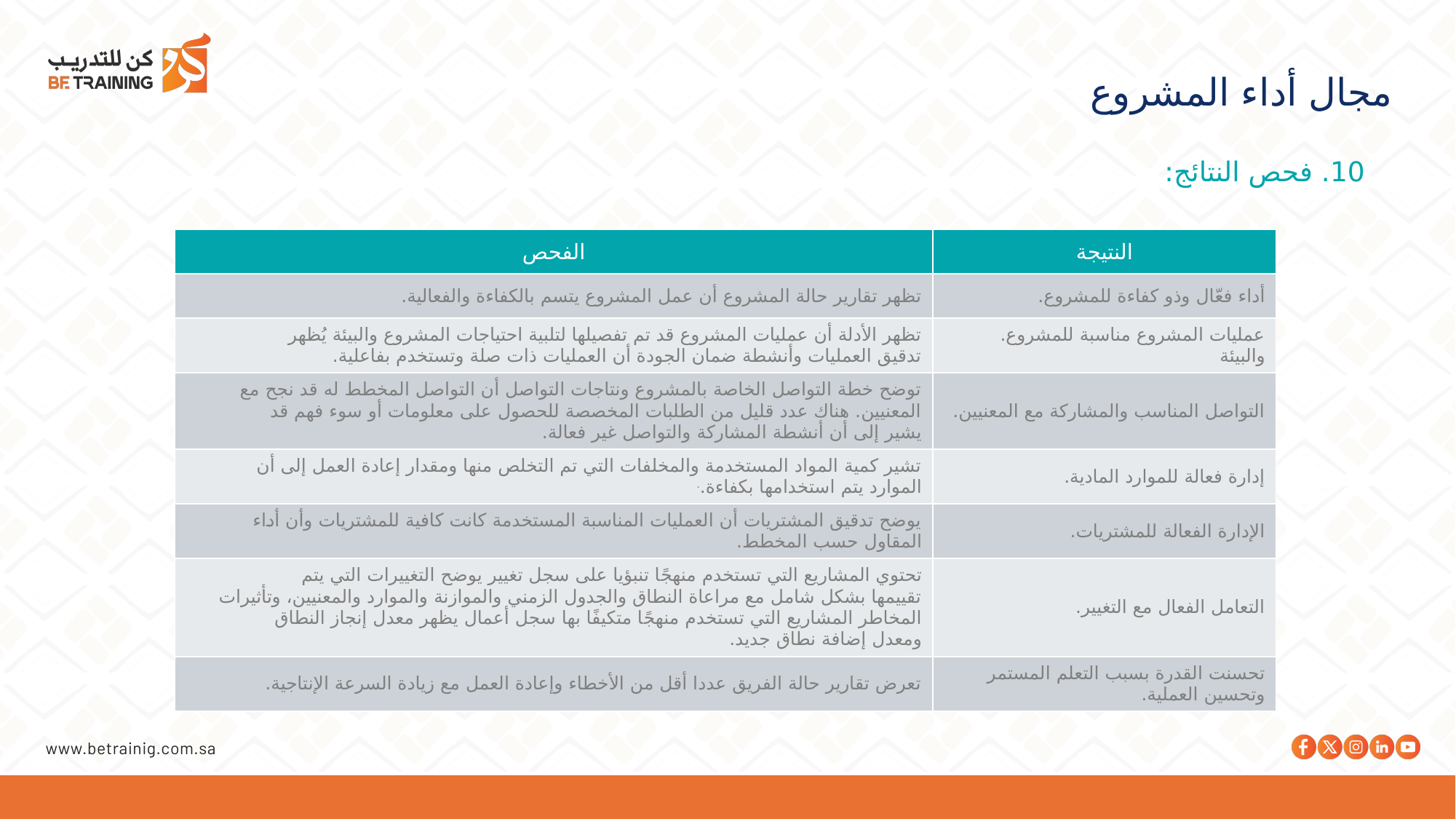

مجال أداء المشروع
10. فحص النتائج:
| الفحص | النتيجة |
| --- | --- |
| تظهر تقارير حالة المشروع أن عمل المشروع يتسم بالكفاءة والفعالية. | أداء فعّال وذو كفاءة للمشروع. |
| تظهر الأدلة أن عمليات المشروع قد تم تفصيلها لتلبية احتياجات المشروع والبيئة يُظهر تدقيق العمليات وأنشطة ضمان الجودة أن العمليات ذات صلة وتستخدم بفاعلية. | عمليات المشروع مناسبة للمشروع. والبيئة |
| توضح خطة التواصل الخاصة بالمشروع ونتاجات التواصل أن التواصل المخطط له قد نجح مع المعنيين. هناك عدد قليل من الطلبات المخصصة للحصول على معلومات أو سوء فهم قد يشير إلى أن أنشطة المشاركة والتواصل غير فعالة. | التواصل المناسب والمشاركة مع المعنيين. |
| تشير كمية المواد المستخدمة والمخلفات التي تم التخلص منها ومقدار إعادة العمل إلى أن الموارد يتم استخدامها بكفاءة.. | إدارة فعالة للموارد المادية. |
| يوضح تدقيق المشتريات أن العمليات المناسبة المستخدمة كانت كافية للمشتريات وأن أداء المقاول حسب المخطط. | الإدارة الفعالة للمشتريات. |
| تحتوي المشاريع التي تستخدم منهجًا تنبؤيا على سجل تغيير يوضح التغييرات التي يتم تقييمها بشكل شامل مع مراعاة النطاق والجدول الزمني والموازنة والموارد والمعنيين، وتأثيرات المخاطر المشاريع التي تستخدم منهجًا متكيفًا بها سجل أعمال يظهر معدل إنجاز النطاق ومعدل إضافة نطاق جديد. | التعامل الفعال مع التغيير. |
| تعرض تقارير حالة الفريق عددا أقل من الأخطاء وإعادة العمل مع زيادة السرعة الإنتاجية. | تحسنت القدرة بسبب التعلم المستمر وتحسين العملية. |